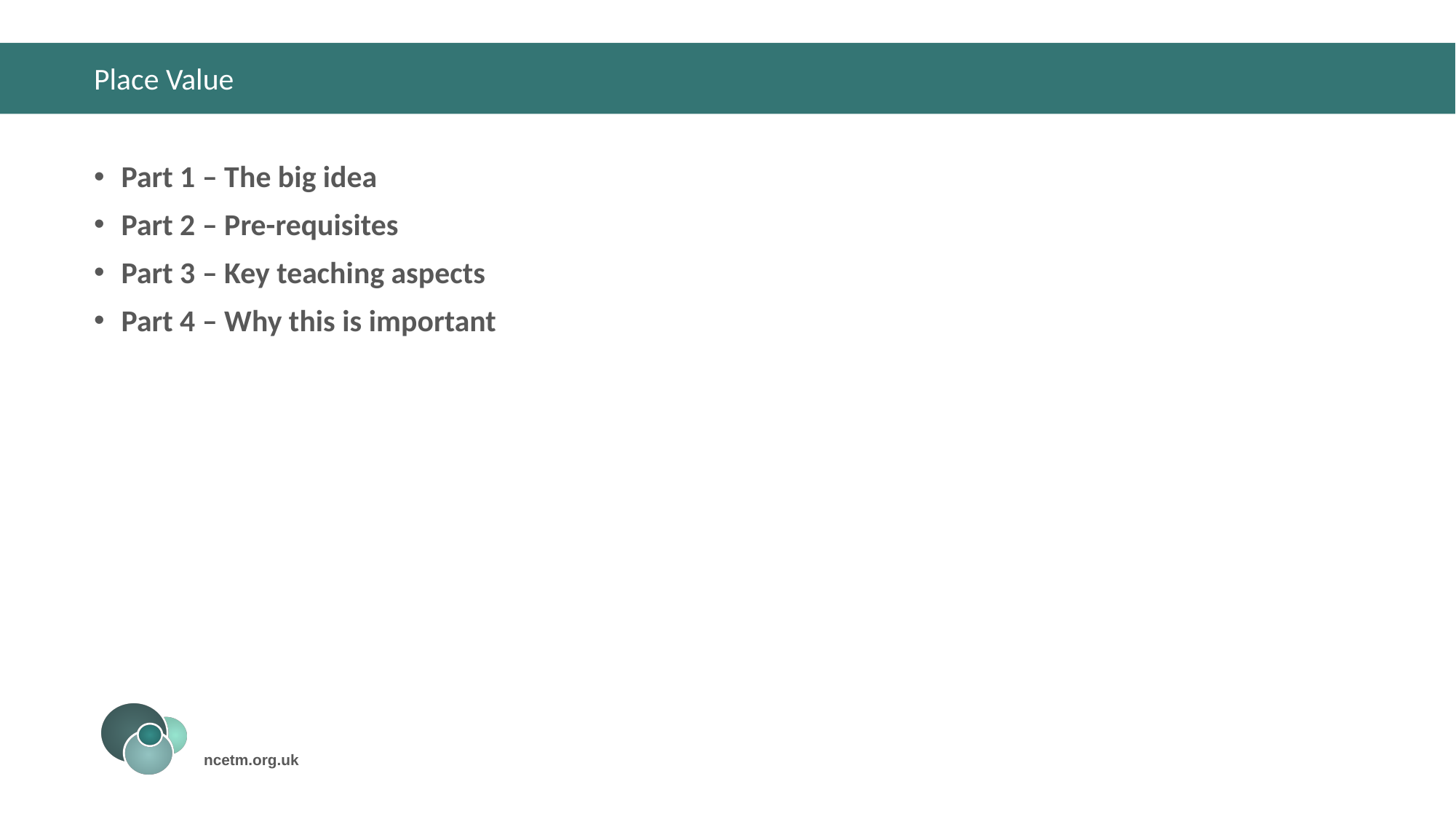

# Place Value
Part 1 – The big idea
Part 2 – Pre-requisites
Part 3 – Key teaching aspects
Part 4 – Why this is important